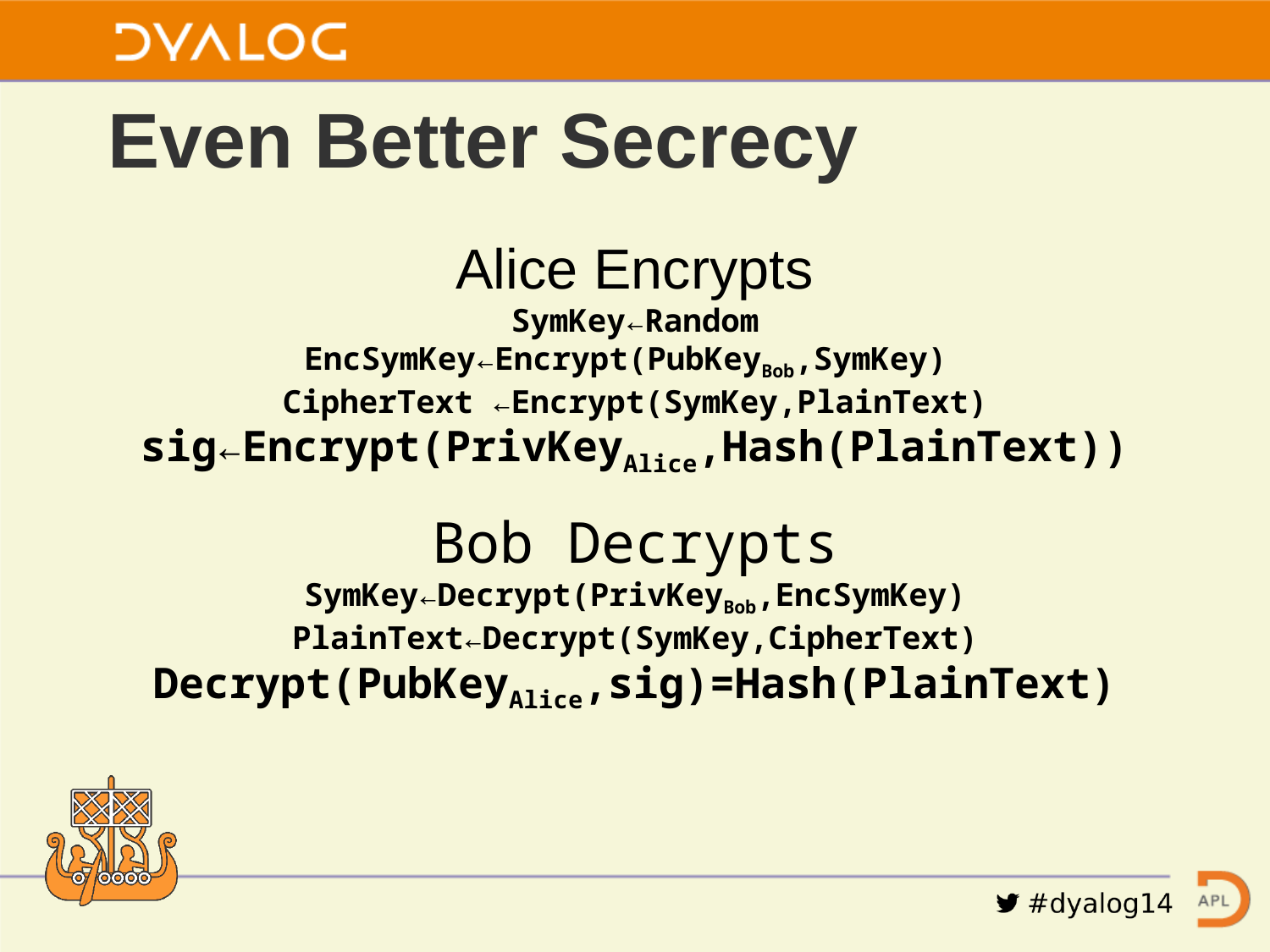

# Even Better Secrecy
Alice Encrypts
SymKey←Random
EncSymKey←Encrypt(PubKeyBob,SymKey)
CipherText ←Encrypt(SymKey,PlainText)
sig←Encrypt(PrivKeyAlice,Hash(PlainText))

Bob Decrypts
SymKey←Decrypt(PrivKeyBob,EncSymKey)
PlainText←Decrypt(SymKey,CipherText)
Decrypt(PubKeyAlice,sig)=Hash(PlainText)